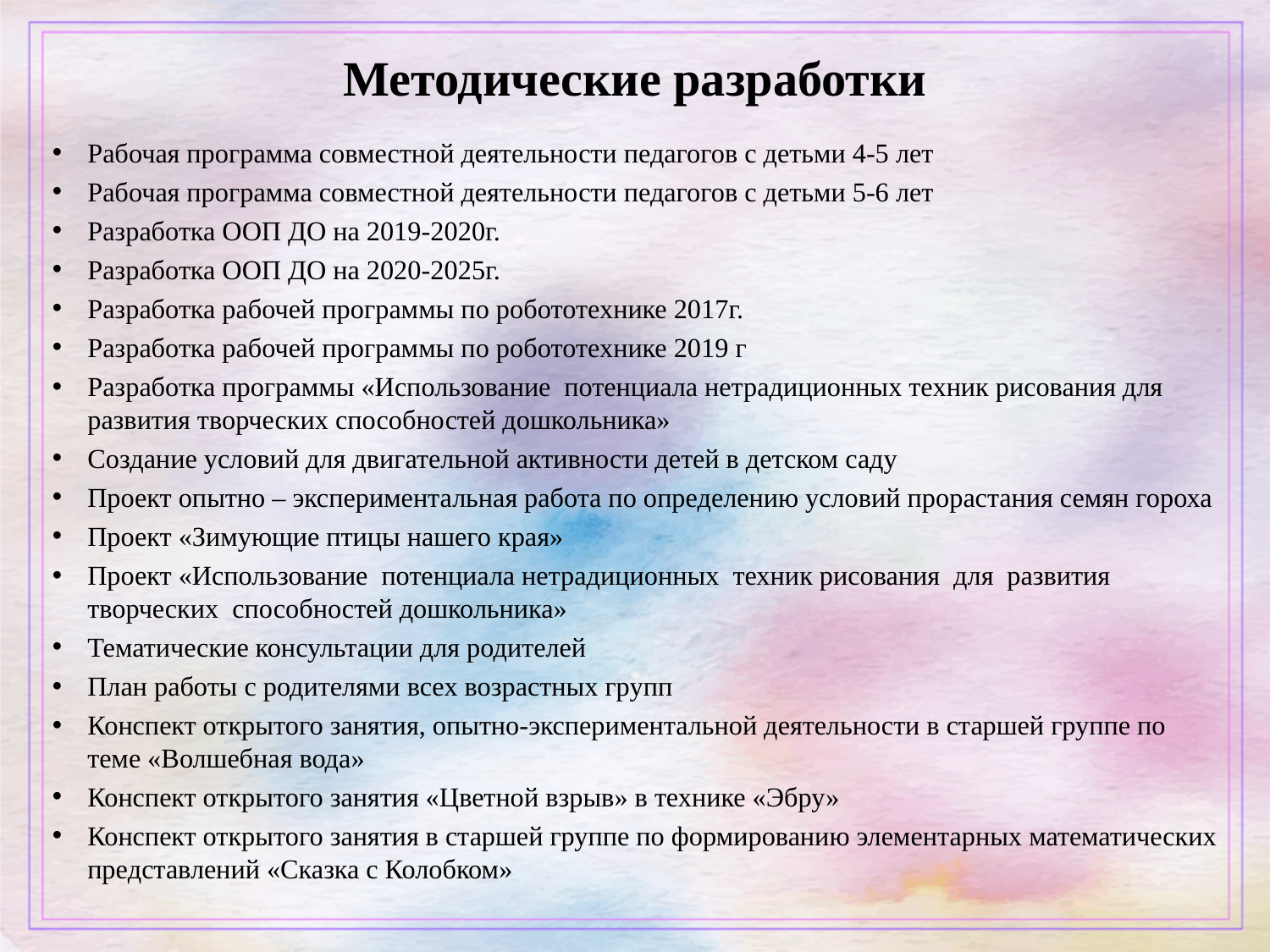

# Методические разработки
Рабочая программа совместной деятельности педагогов с детьми 4-5 лет
Рабочая программа совместной деятельности педагогов с детьми 5-6 лет
Разработка ООП ДО на 2019-2020г.
Разработка ООП ДО на 2020-2025г.
Разработка рабочей программы по робототехнике 2017г.
Разработка рабочей программы по робототехнике 2019 г
Разработка программы «Использование  потенциала нетрадиционных техник рисования для развития творческих способностей дошкольника»
Создание условий для двигательной активности детей в детском саду
Проект опытно – экспериментальная работа по определению условий прорастания семян гороха
Проект «Зимующие птицы нашего края»
Проект «Использование  потенциала нетрадиционных  техник рисования  для  развития творческих  способностей дошкольника»
Тематические консультации для родителей
План работы с родителями всех возрастных групп
Конспект открытого занятия, опытно-экспериментальной деятельности в старшей группе по теме «Волшебная вода»
Конспект открытого занятия «Цветной взрыв» в технике «Эбру»
Конспект открытого занятия в старшей группе по формированию элементарных математических представлений «Сказка с Колобком»